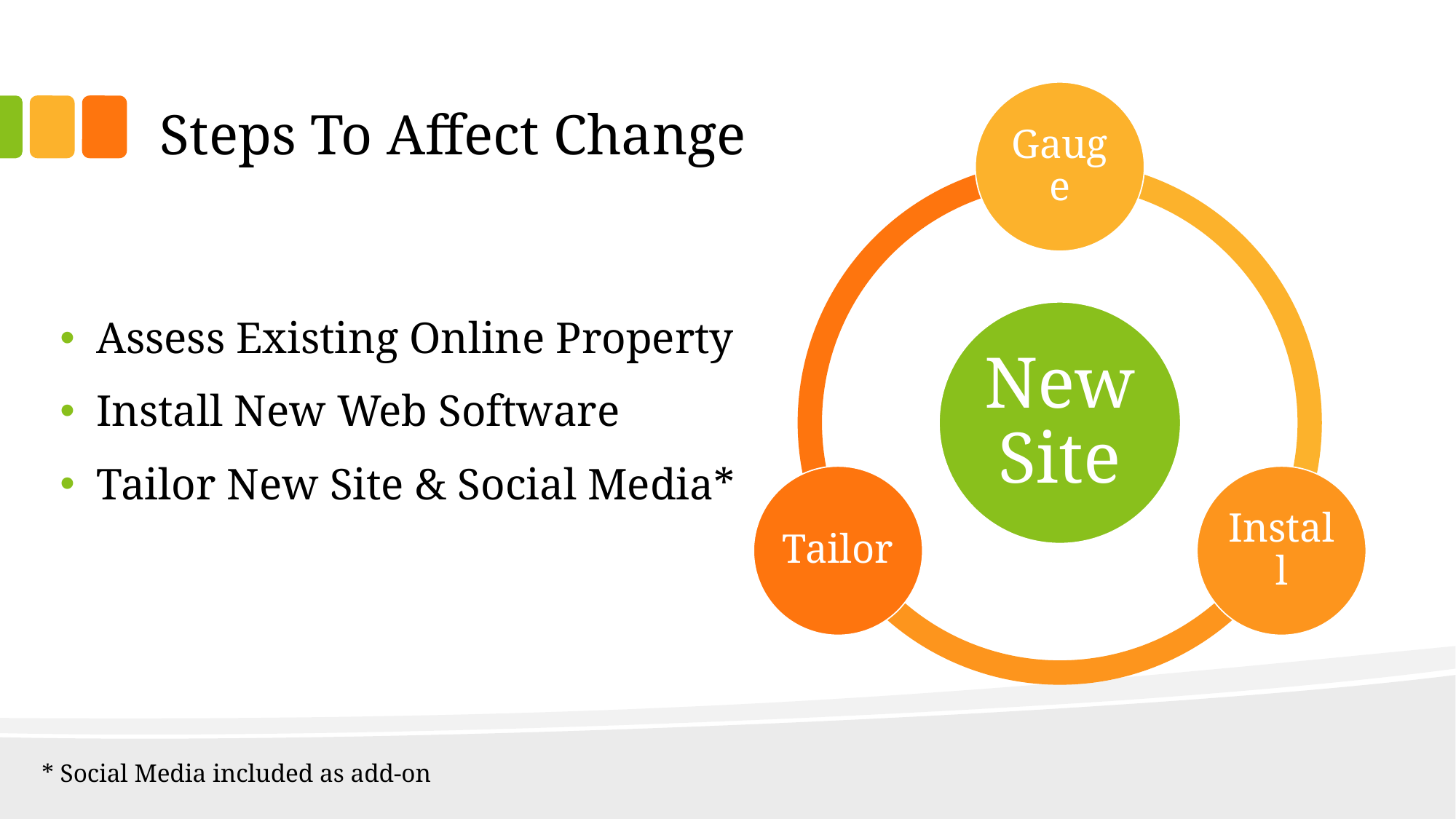

# Steps To Affect Change
New Site
Gauge
Install
Tailor
Assess Existing Online Property
Install New Web Software
Tailor New Site & Social Media*
* Social Media included as add-on